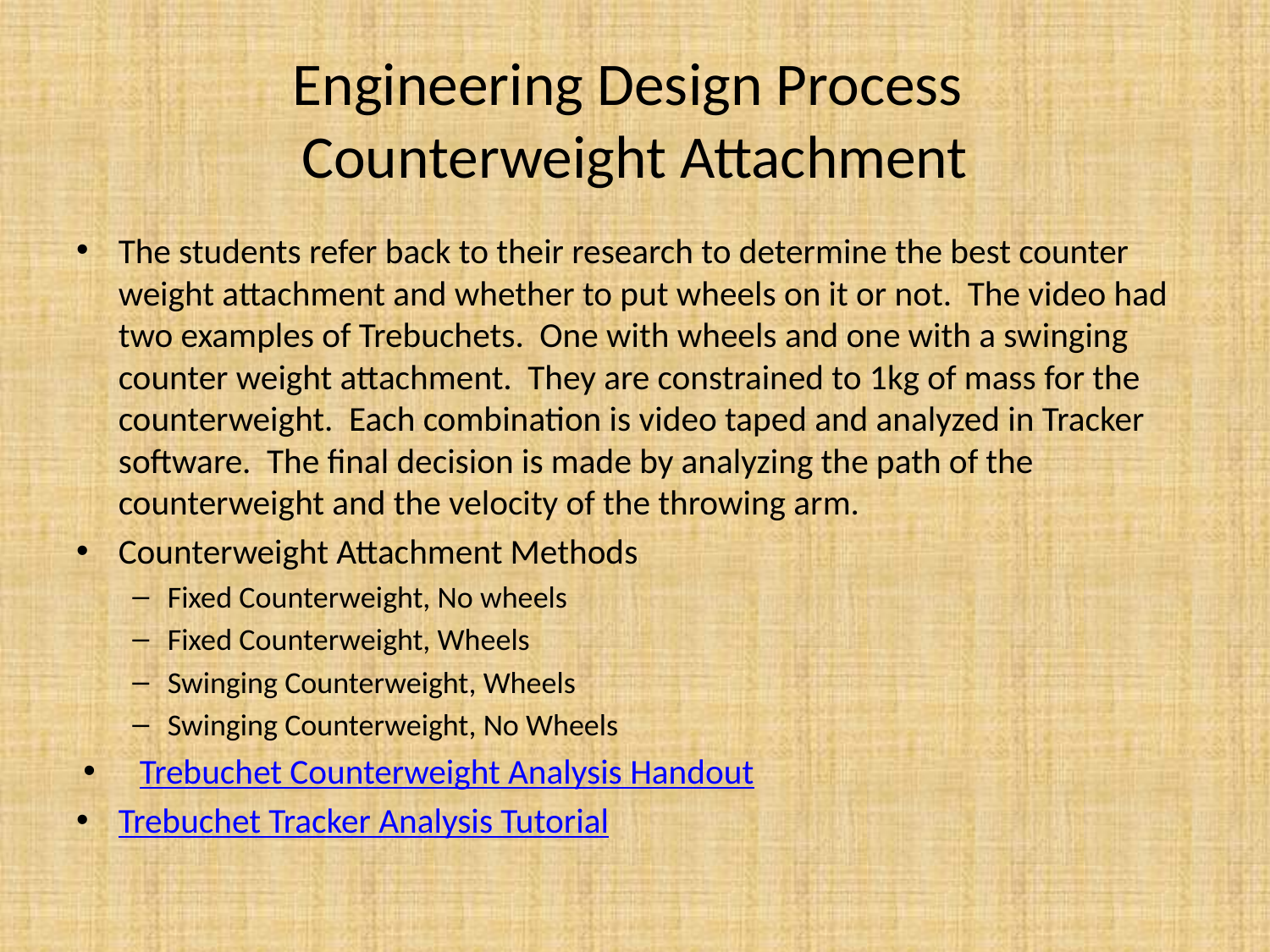

# Engineering Design Process Counterweight Attachment
The students refer back to their research to determine the best counter weight attachment and whether to put wheels on it or not.  The video had two examples of Trebuchets.  One with wheels and one with a swinging counter weight attachment.  They are constrained to 1kg of mass for the counterweight.  Each combination is video taped and analyzed in Tracker software.  The final decision is made by analyzing the path of the counterweight and the velocity of the throwing arm.
Counterweight Attachment Methods
Fixed Counterweight, No wheels
Fixed Counterweight, Wheels
Swinging Counterweight, Wheels
Swinging Counterweight, No Wheels
Trebuchet Counterweight Analysis Handout
Trebuchet Tracker Analysis Tutorial